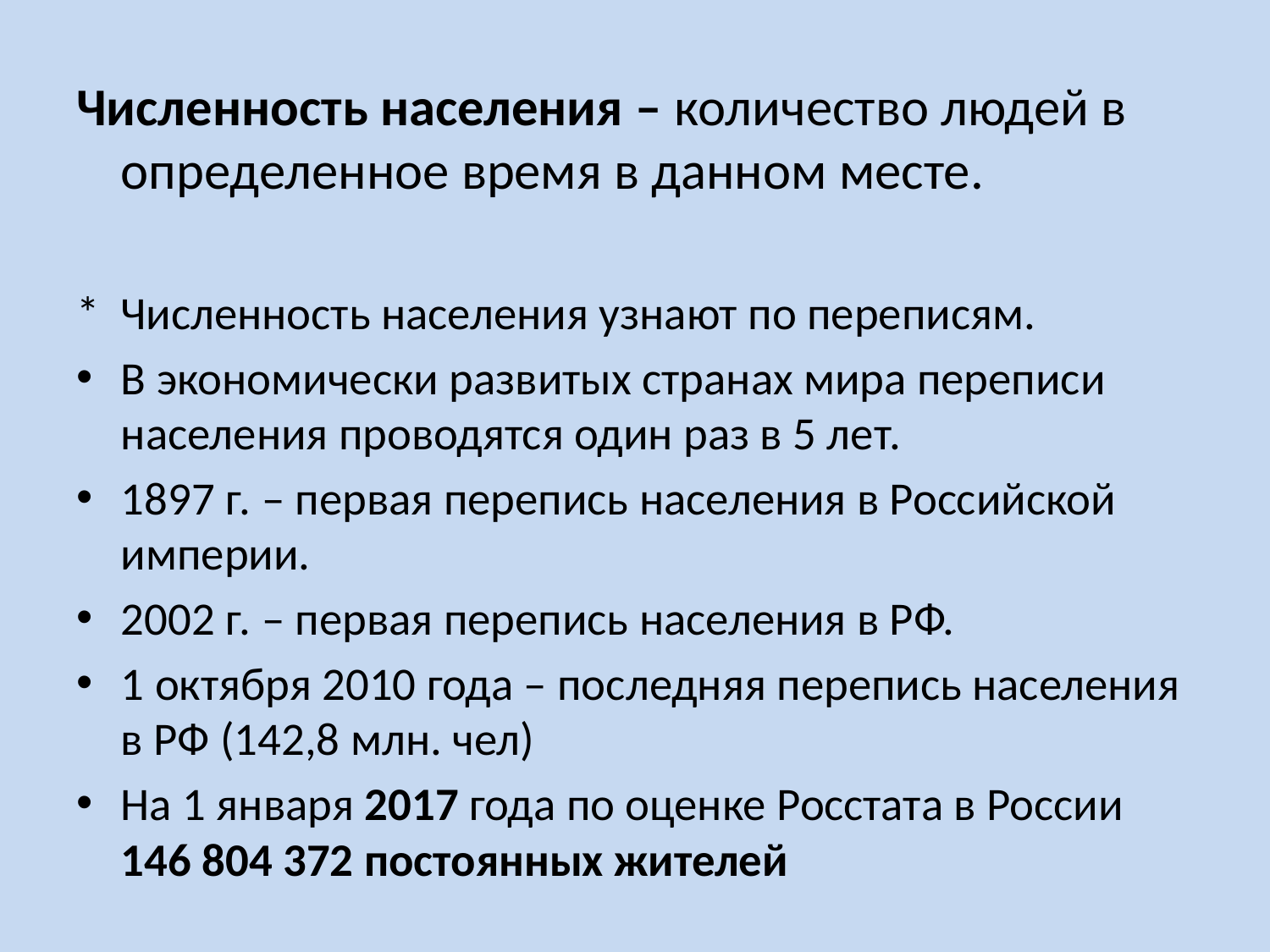

Численность населения – количество людей в определенное время в данном месте.

*  Численность населения узнают по переписям.
В экономически развитых странах мира переписи населения проводятся один раз в 5 лет.
1897 г. – первая перепись населения в Российской империи.
2002 г. – первая перепись населения в РФ.
1 октября 2010 года – последняя перепись населения в РФ (142,8 млн. чел)
На 1 января 2017 года по оценке Росстата в России 146 804 372 постоянных жителей